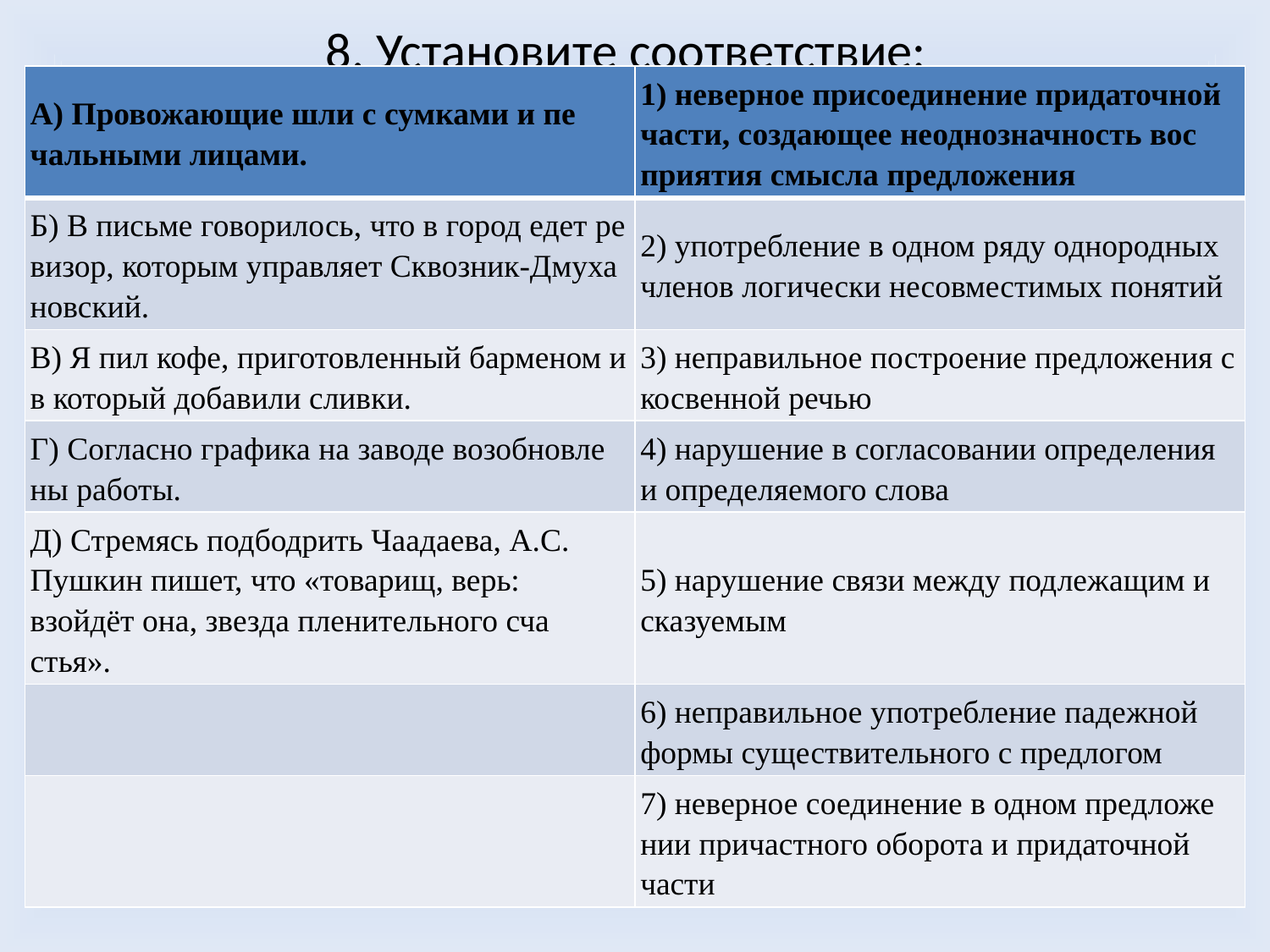

# 8. Установите соответствие:
| A) Про­во­жа­ю­щие шли с сум­ка­ми и пе­чаль­ны­ми ли­ца­ми. | 1) не­вер­ное при­со­еди­не­ние при­да­точ­ной части, со­зда­ю­щее не­од­но­знач­ность вос­при­я­тия смыс­ла пред­ло­же­ния |
| --- | --- |
| Б) В пись­ме го­во­ри­лось, что в город едет ре­ви­зор, ко­то­рым управ­ля­ет Сквоз­ник-Дму­ха­нов­ский. | 2) упо­треб­ле­ние в одном ряду од­но­род­ных чле­нов ло­ги­че­ски не­сов­ме­сти­мых по­ня­тий |
| В) Я пил кофе, при­го­тов­лен­ный бар­ме­ном и в ко­то­рый до­ба­ви­ли слив­ки. | 3) не­пра­виль­ное по­стро­е­ние пред­ло­же­ния с кос­вен­ной речью |
| Г) Со­глас­но гра­фи­ка на за­во­де воз­об­нов­ле­ны ра­бо­ты. | 4) на­ру­ше­ние в со­гла­со­ва­нии опре­де­ле­ния и опре­де­ля­е­мо­го слова |
| Д) Стре­мясь под­бод­рить Ча­а­да­е­ва, А.С. Пуш­кин пишет, что «то­ва­рищ, верь: взойдёт она, звез­да пле­ни­тель­но­го сча­стья». | 5) на­ру­ше­ние связи между под­ле­жа­щим и ска­зу­е­мым |
|  | 6) не­пра­виль­ное упо­треб­ле­ние па­деж­ной формы су­ще­стви­тель­но­го с пред­ло­гом |
|  | 7) не­вер­ное со­еди­не­ние в одном пред­ло­же­нии при­част­но­го обо­ро­та и при­да­точ­ной части |